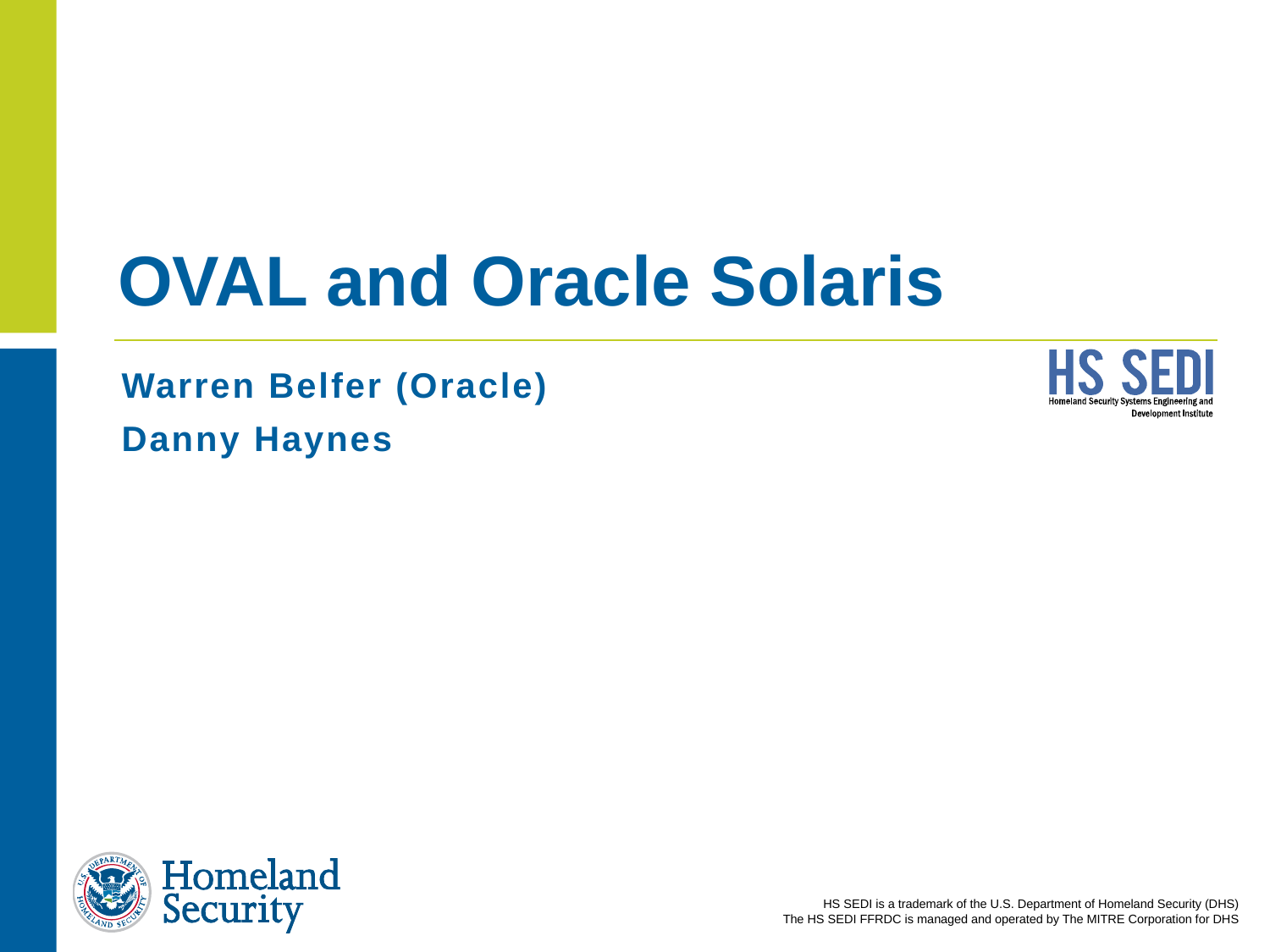

# OVAL and Oracle Solaris
Warren Belfer (Oracle)
Danny Haynes